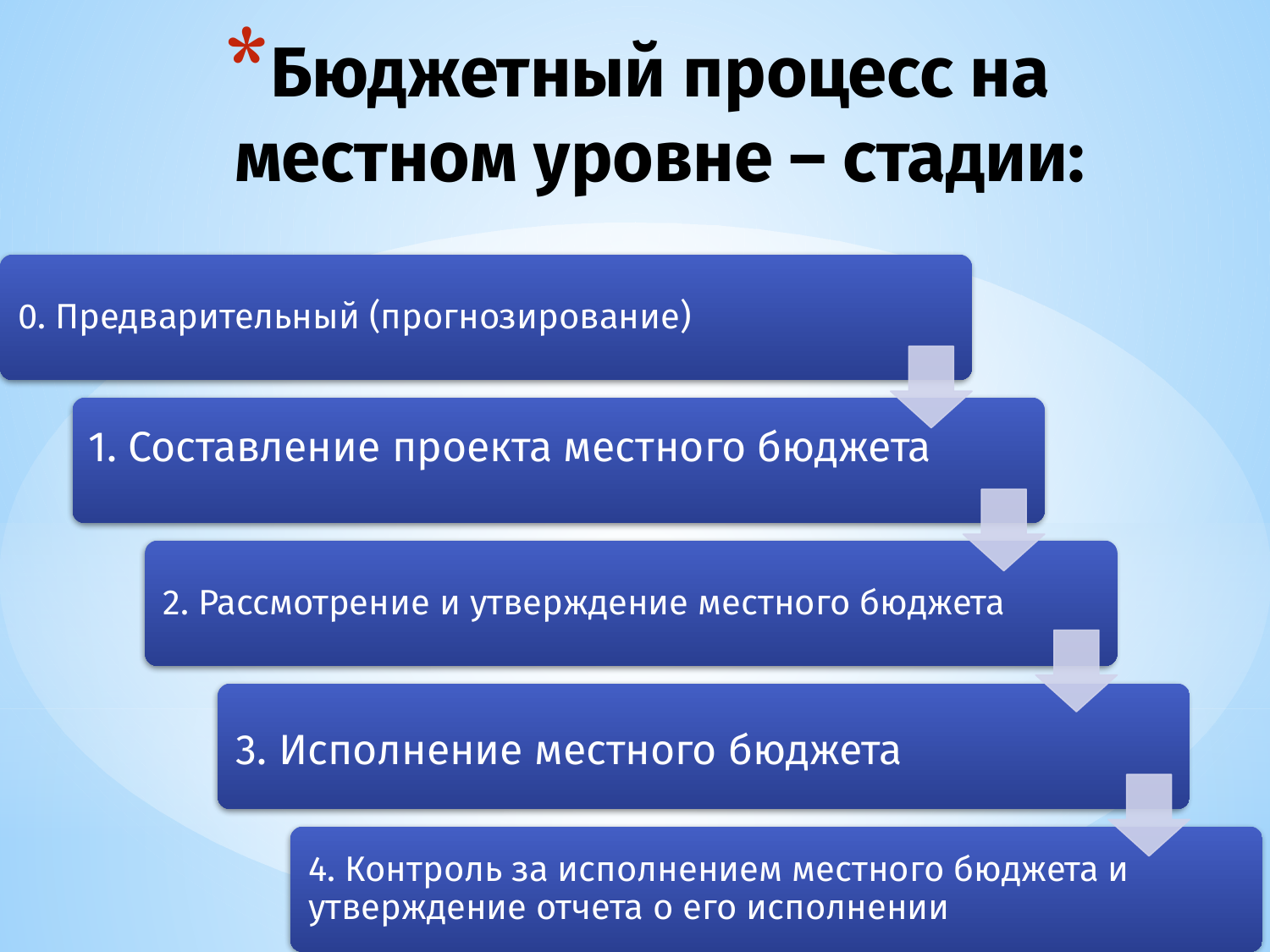

# Бюджетный процесс на местном уровне – стадии:
0. Предварительный (прогнозирование)

2. Рассмотрение и утверждение местного бюджета

4. Контроль за исполнением местного бюджета и утверждение отчета о его исполнении

1. Составление проекта местного бюджета
3. Исполнение местного бюджета